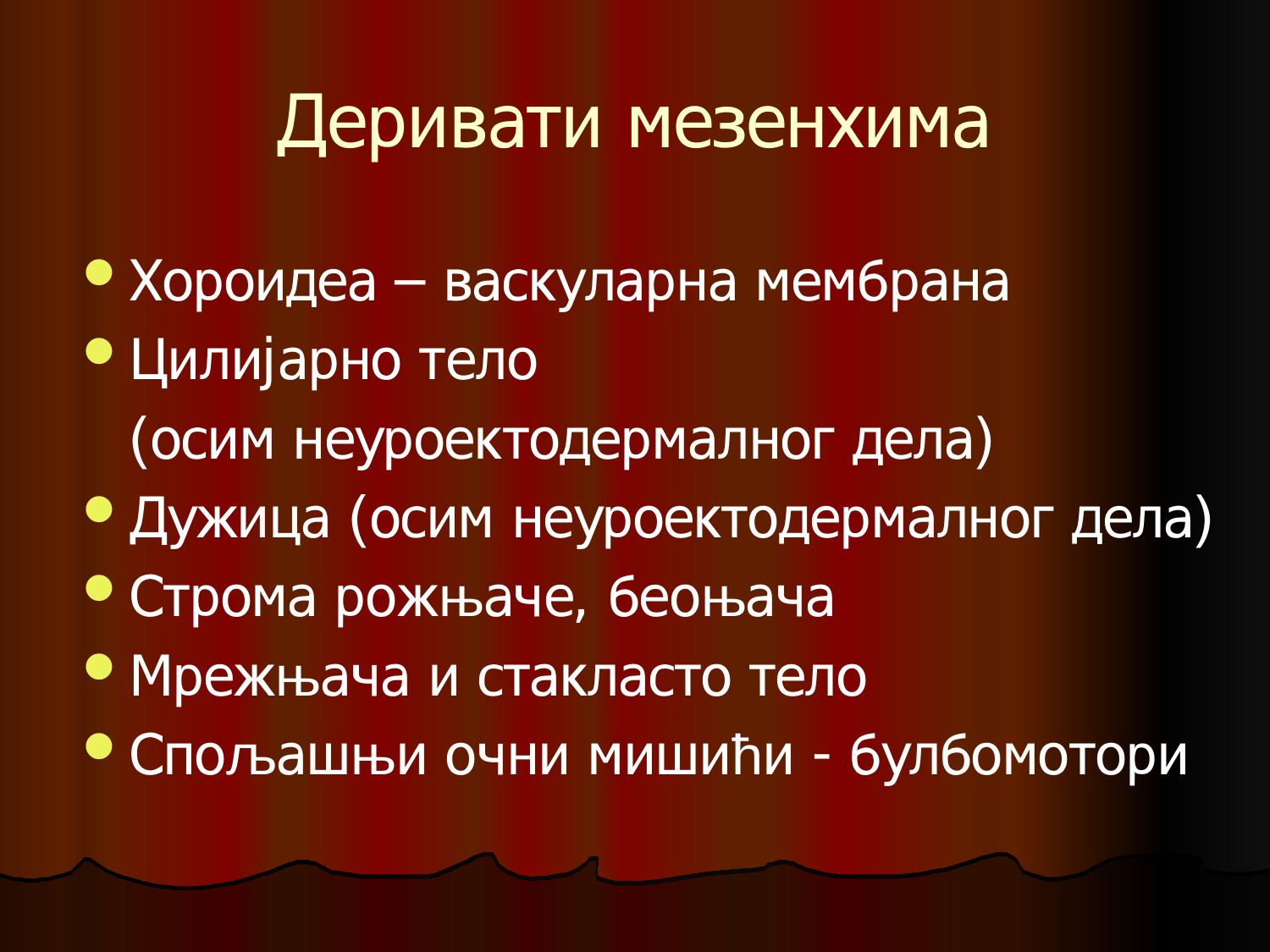

# Деривати мезенхима
Хороидеа – васкуларна мембрана
Цилијарно тело
	(осим неуроектодермалног дела)
Дужица (осим неуроектодермалног дела)
Строма рожњаче, беоњача
Мрежњача и стакласто тело
Спољашњи очни мишићи - булбомотори